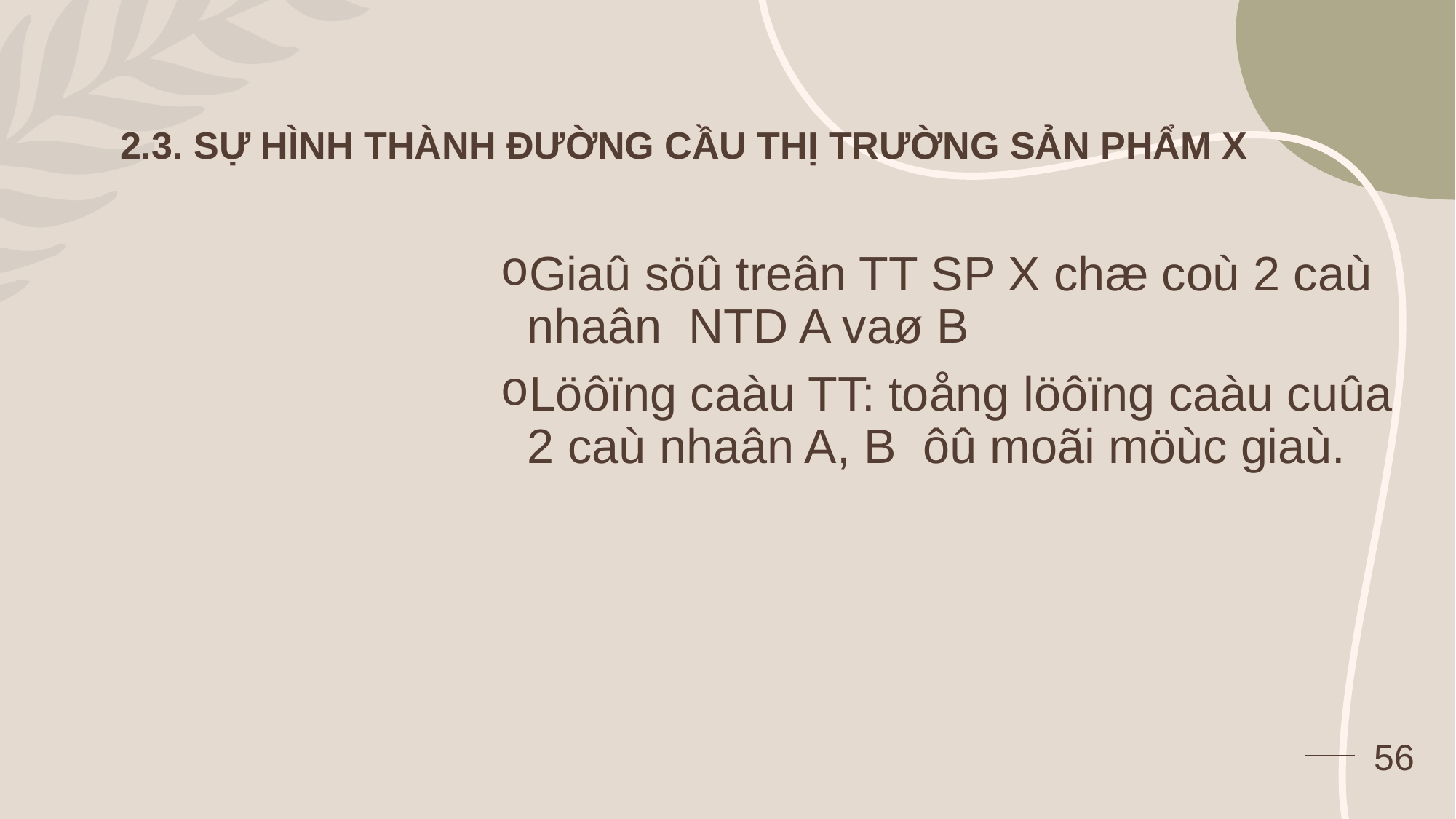

2.3. SỰ HÌNH THÀNH ĐƯỜNG CẦU THỊ TRƯỜNG SẢN PHẨM X

Giaû söû treân TT SP X chæ coù 2 caù nhaân  NTD A vaø B
Löôïng caàu TT: toång löôïng caàu cuûa 2 caù nhaân A, B  ôû moãi möùc giaù.
56